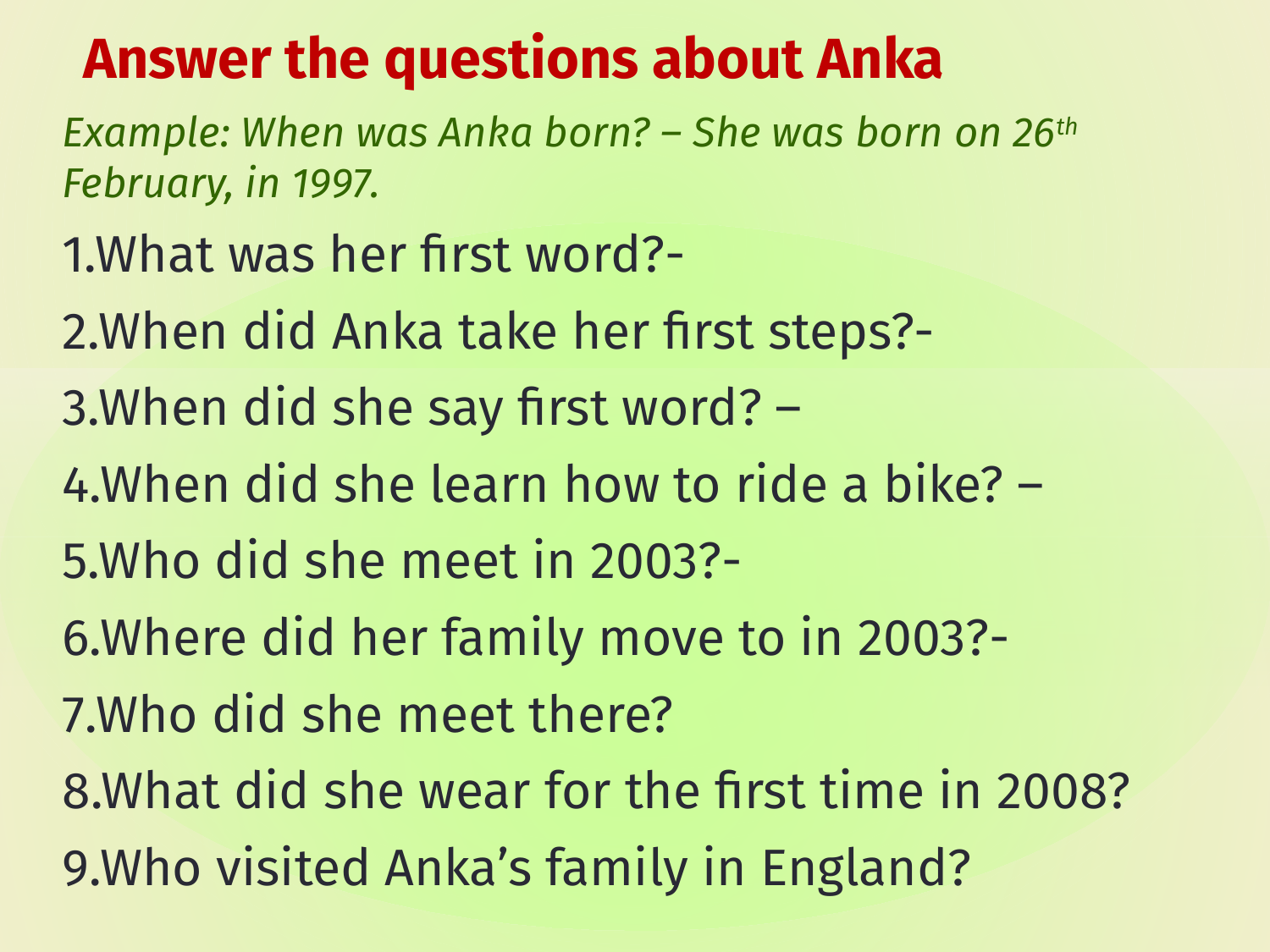

# Answer the questions about Anka
Example: When was Anka born? – She was born on 26th February, in 1997.
1.What was her first word?-
2.When did Anka take her first steps?-
3.When did she say first word? –
4.When did she learn how to ride a bike? –
5.Who did she meet in 2003?-
6.Where did her family move to in 2003?-
7.Who did she meet there?
8.What did she wear for the first time in 2008?
9.Who visited Anka’s family in England?